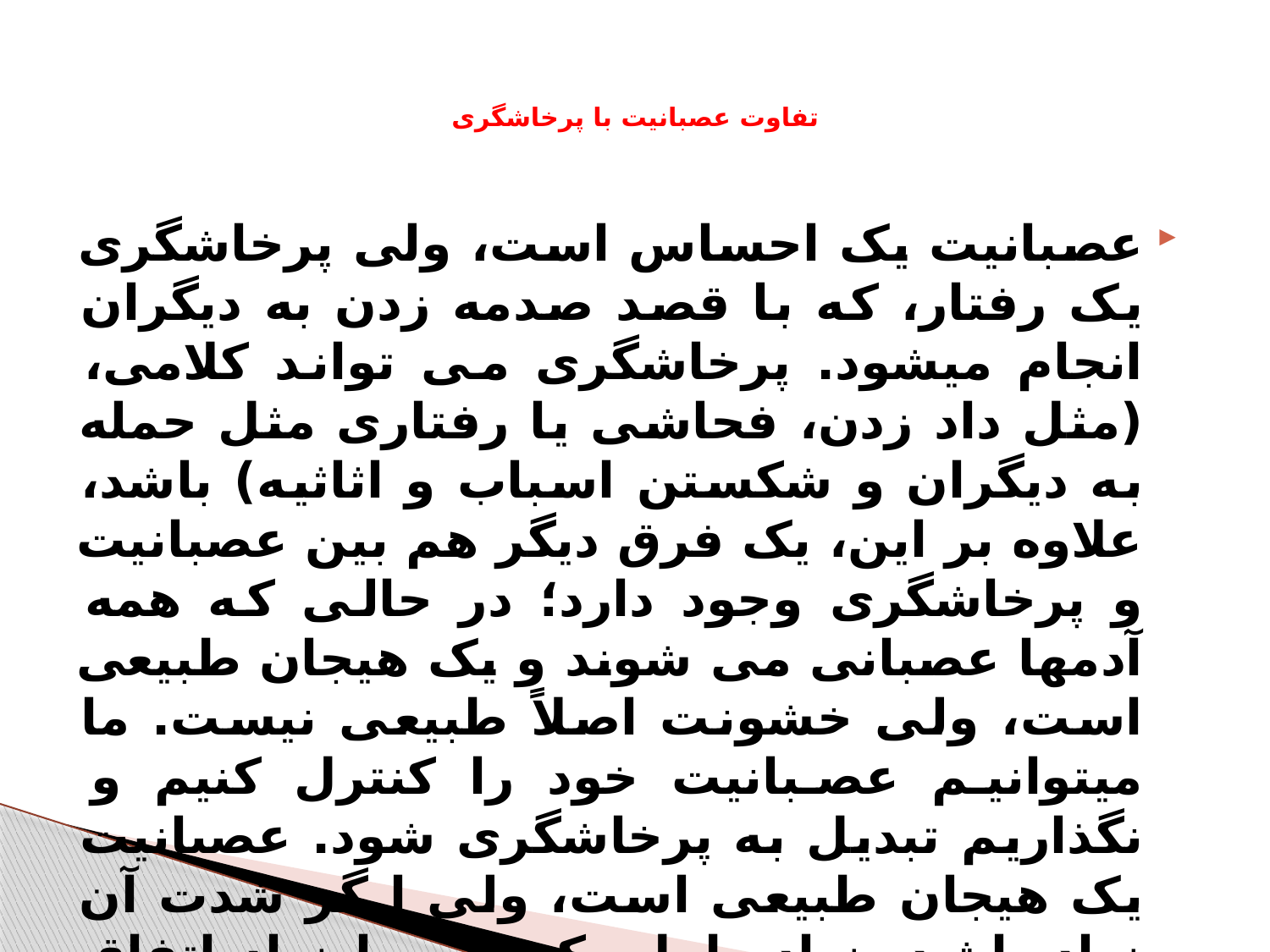

# تفاوت عصبانیت با پرخاشگری
عصبانیت یک احساس است، ولی پرخاشگری یک رفتار، که با قصد صدمه زدن به دیگران انجام میشود. پرخاشگری می تواند کلامی، (مثل داد زدن، فحاشی یا رفتاری مثل حمله به دیگران و شکستن اسباب و اثاثیه) باشد، علاوه بر این، یک فرق دیگر هم بین عصبانیت و پرخاشگری وجود دارد؛ در حالی که همه آدمها عصبانی می شوند و یک هیجان طبیعی است، ولی خشونت اصلاً طبیعی نیست. ما میتوانیم عصبانیت خود را کنترل کنیم و نگذاریم تبدیل به پرخاشگری شود. عصبانیت یک هیجان طبیعی است، ولی ا گر شدت آن زیاد باشد، زیاد طول بکشد و یا زیاد اتفاق بیفتد، نشان می دهد که مشکلی وجود دارد.